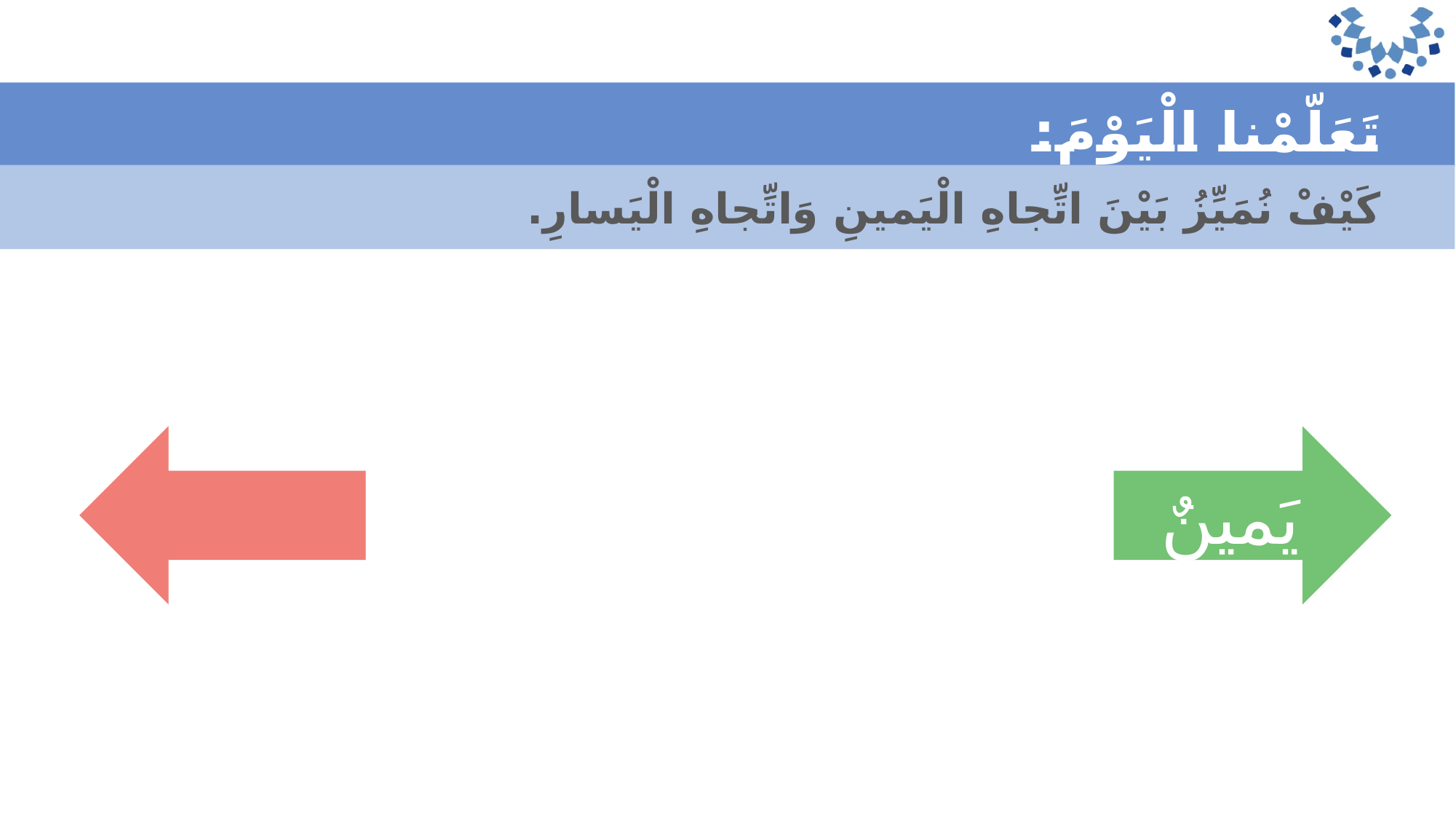

تَعَلّمْنا الْيَوْمَ:
كَيْفْ نُمَيِّزُ بَيْنَ اتِّجاهِ الْيَمينِ وَاتِّجاهِ الْيَسارِ.

يَمينٌ
 يَسارٌ
 يَسارٌ